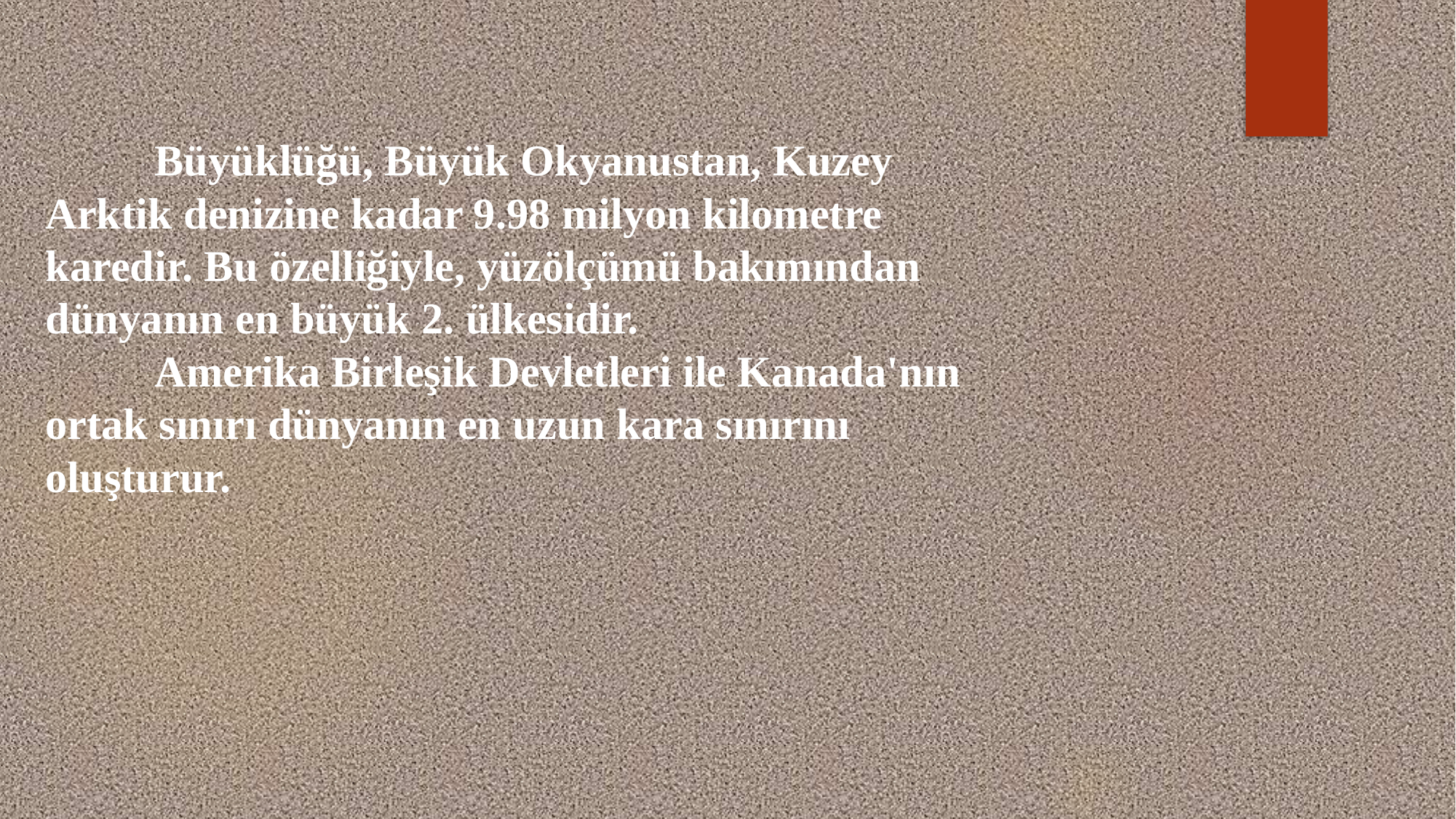

Büyüklüğü, Büyük Okyanustan, Kuzey Arktik denizine kadar 9.98 milyon kilometre karedir. Bu özelliğiyle, yüzölçümü bakımından dünyanın en büyük 2. ülkesidir.
	Amerika Birleşik Devletleri ile Kanada'nın ortak sınırı dünyanın en uzun kara sınırını oluşturur.